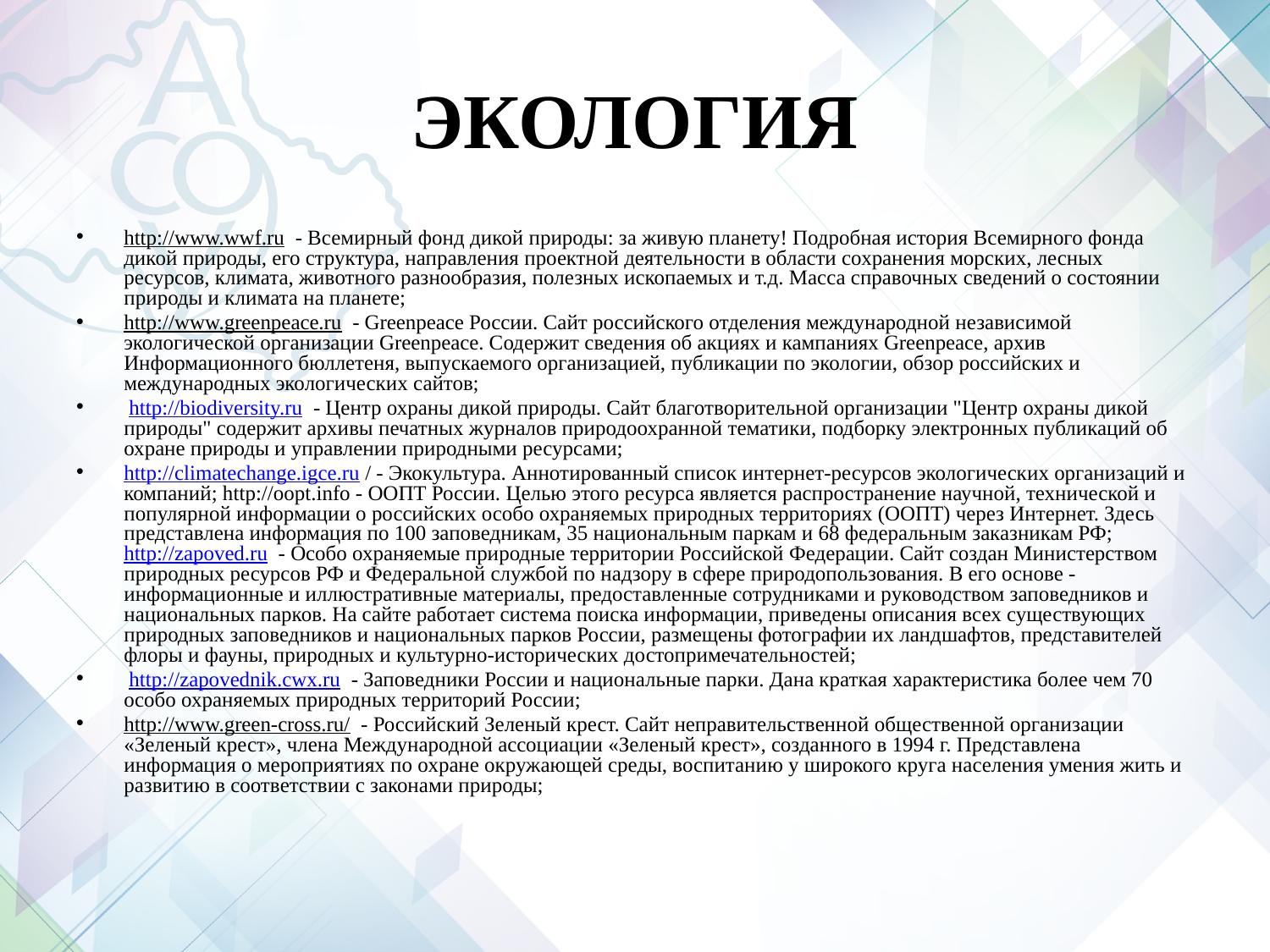

# ЭКОЛОГИЯ
http://www.wwf.ru  - Всемирный фонд дикой природы: за живую планету! Подробная история Всемирного фонда дикой природы, его структура, направления проектной деятельности в области сохранения морских, лесных ресурсов, климата, животного разнообразия, полезных ископаемых и т.д. Масса справочных сведений о состоянии природы и климата на планете;
http://www.greenpeace.ru  - Greenpeace России. Сайт российского отделения международной независимой экологической организации Greenpeace. Содержит сведения об акциях и кампаниях Greenpeace, архив Информационного бюллетеня, выпускаемого организацией, публикации по экологии, обзор российских и международных экологических сайтов;
 http://biodiversity.ru  - Центр охраны дикой природы. Сайт благотворительной организации "Центр охраны дикой природы" содержит архивы печатных журналов природоохранной тематики, подборку электронных публикаций об охране природы и управлении природными ресурсами;
http://climatechange.igce.ru / - Экокультура. Аннотированный список интернет-ресурсов экологических организаций и компаний; http://oopt.info - ООПТ России. Целью этого ресурса является распространение научной, технической и популярной информации о российских особо охраняемых природных территориях (ООПТ) через Интернет. Здесь представлена информация по 100 заповедникам, 35 национальным паркам и 68 федеральным заказникам РФ; http://zapoved.ru  - Особо охраняемые природные территории Российской Федерации. Сайт создан Министерством природных ресурсов РФ и Федеральной службой по надзору в сфере природопользования. В его основе - информационные и иллюстративные материалы, предоставленные сотрудниками и руководством заповедников и национальных парков. На сайте работает система поиска информации, приведены описания всех существующих природных заповедников и национальных парков России, размещены фотографии их ландшафтов, представителей флоры и фауны, природных и культурно-исторических достопримечательностей;
 http://zapovednik.cwx.ru  - Заповедники России и национальные парки. Дана краткая характеристика более чем 70 особо охраняемых природных территорий России;
http://www.green-cross.ru/  - Российский Зеленый крест. Сайт неправительственной общественной организации «Зеленый крест», члена Международной ассоциации «Зеленый крест», созданного в 1994 г. Представлена информация о мероприятиях по охране окружающей среды, воспитанию у широкого круга населения умения жить и развитию в соответствии с законами природы;